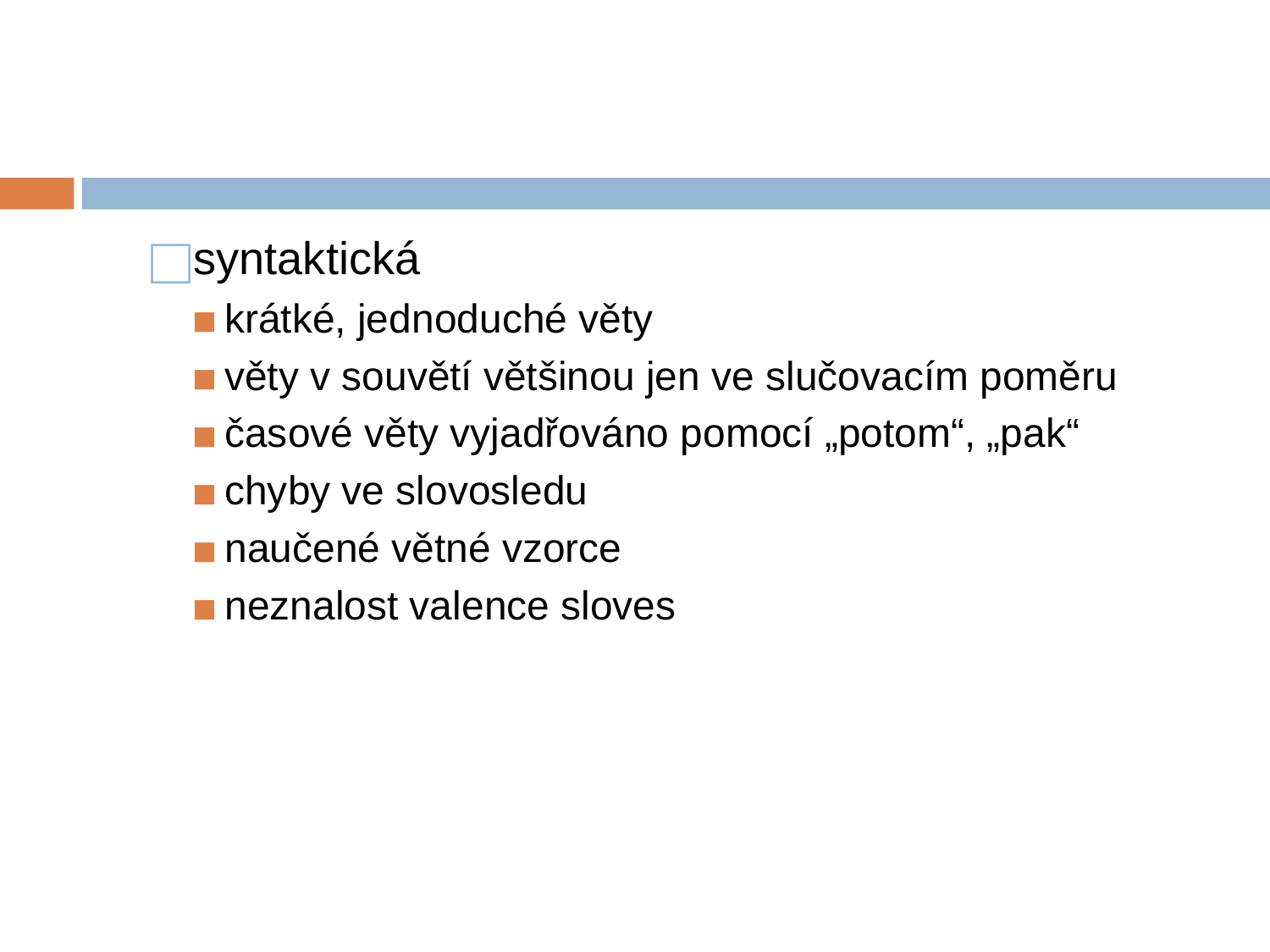

#
syntaktická
krátké, jednoduché věty
věty v souvětí většinou jen ve slučovacím poměru
časové věty vyjadřováno pomocí „potom“, „pak“
chyby ve slovosledu
naučené větné vzorce
neznalost valence sloves